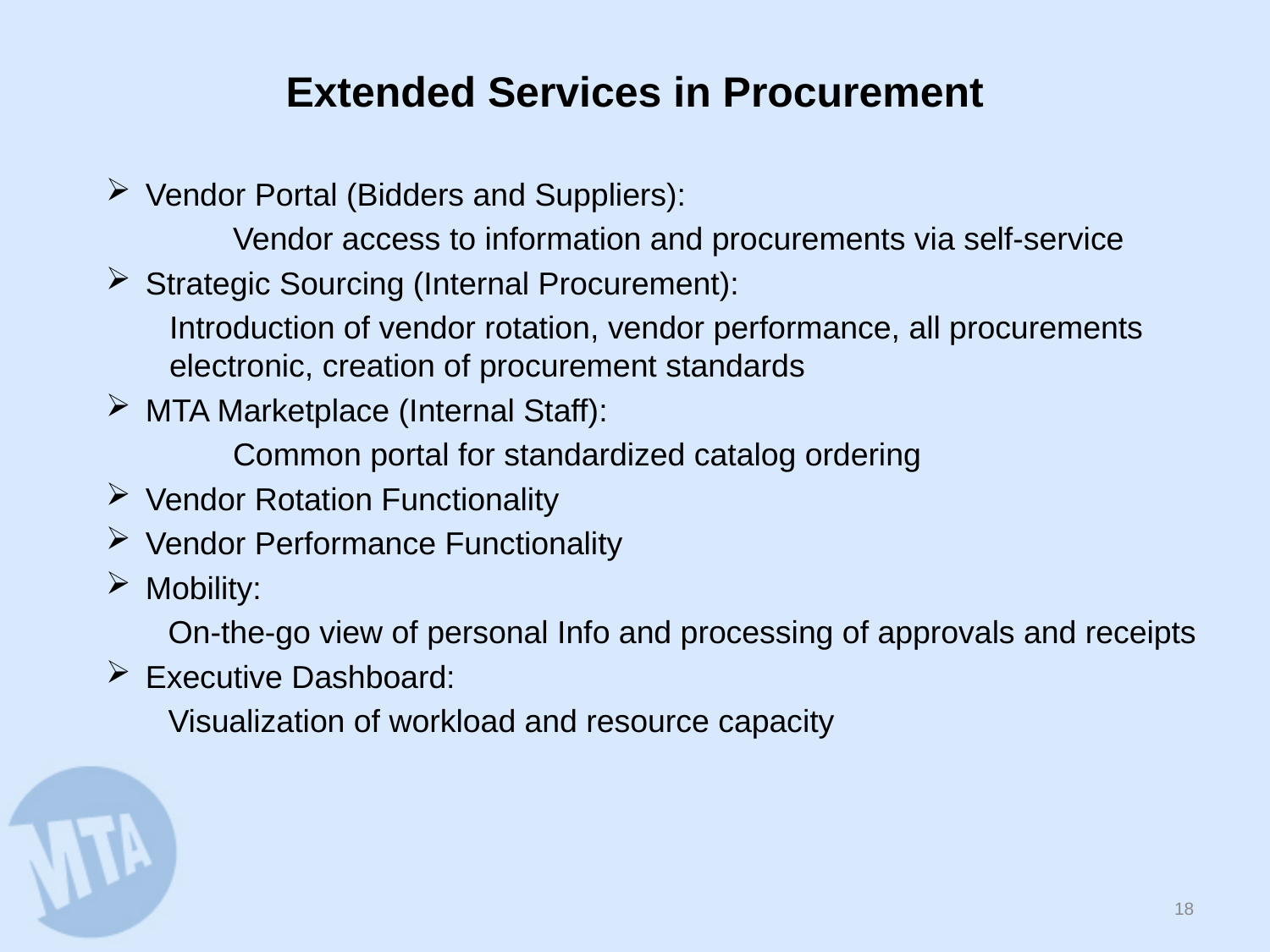

# Extended Services in Procurement
Vendor Portal (Bidders and Suppliers):
	Vendor access to information and procurements via self-service
Strategic Sourcing (Internal Procurement):
	Introduction of vendor rotation, vendor performance, all procurements electronic, creation of procurement standards
MTA Marketplace (Internal Staff):
	Common portal for standardized catalog ordering
Vendor Rotation Functionality
Vendor Performance Functionality
Mobility:
       On-the-go view of personal Info and processing of approvals and receipts
Executive Dashboard:
       Visualization of workload and resource capacity

18